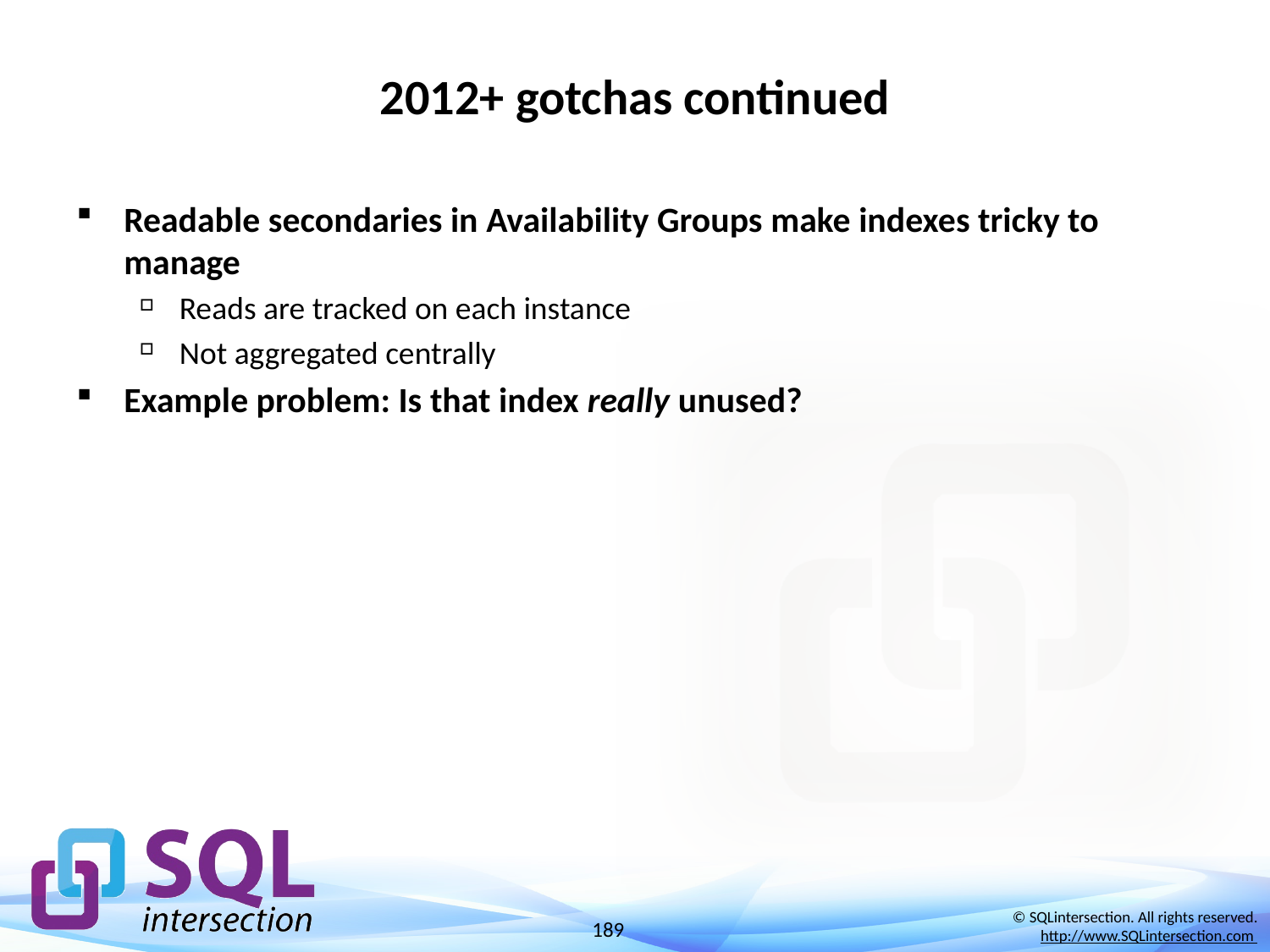

# 2012+ gotchas continued
Readable secondaries in Availability Groups make indexes tricky to manage
Reads are tracked on each instance
Not aggregated centrally
Example problem: Is that index really unused?